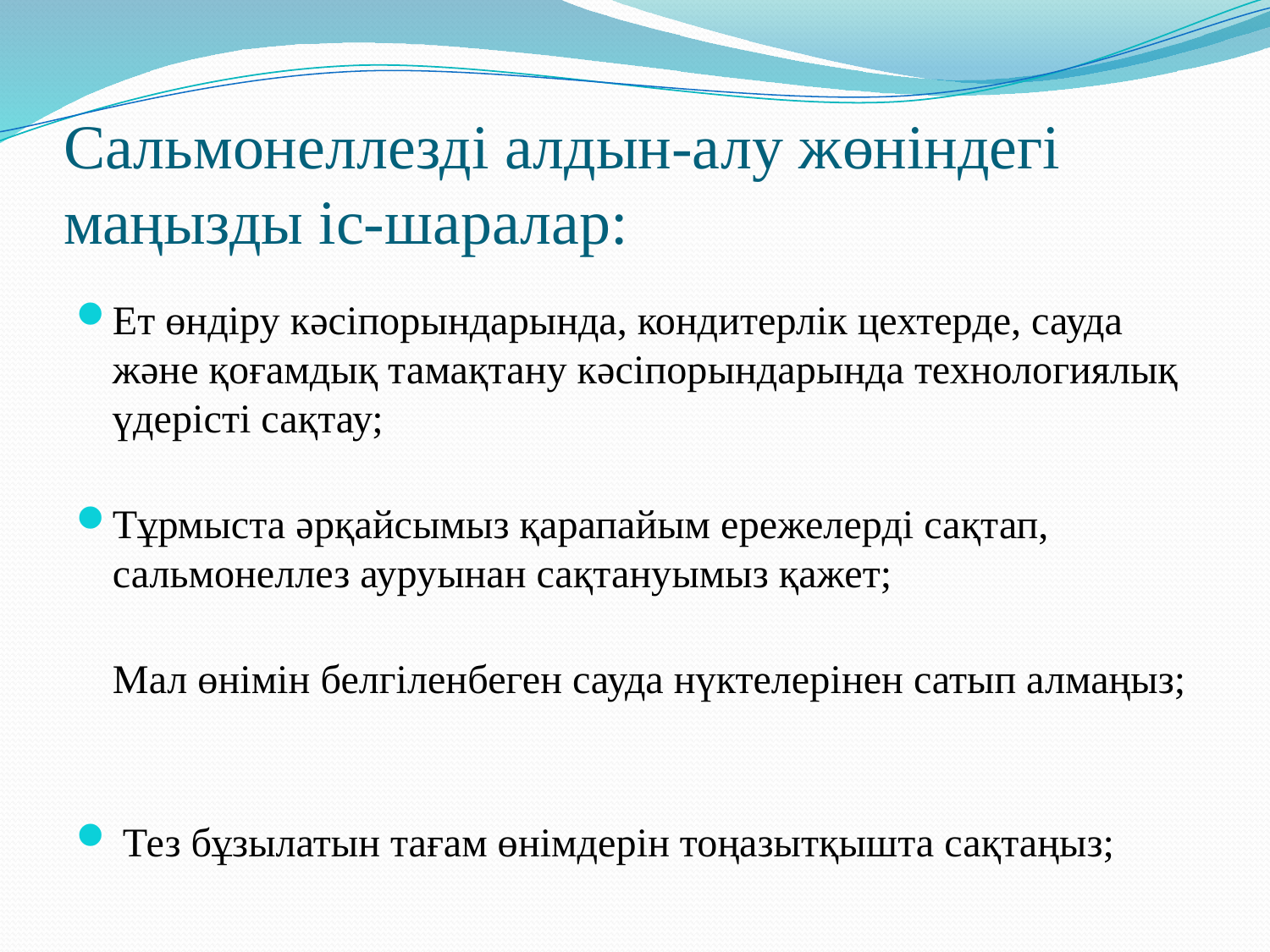

# Сальмонеллезді алдын-алу жөніндегі маңызды іс-шаралар:
Ет өндіру кәсіпорындарында, кондитерлік цехтерде, сауда және қоғамдық тамақтану кәсіпорындарында технологиялық үдерісті сақтау;
Тұрмыста әрқайсымыз қарапайым ережелерді сақтап, сальмонеллез ауруынан сақтануымыз қажет;
Мал өнімін белгіленбеген сауда нүктелерінен сатып алмаңыз;

 Тез бұзылатын тағам өнімдерін тоңазытқышта сақтаңыз;